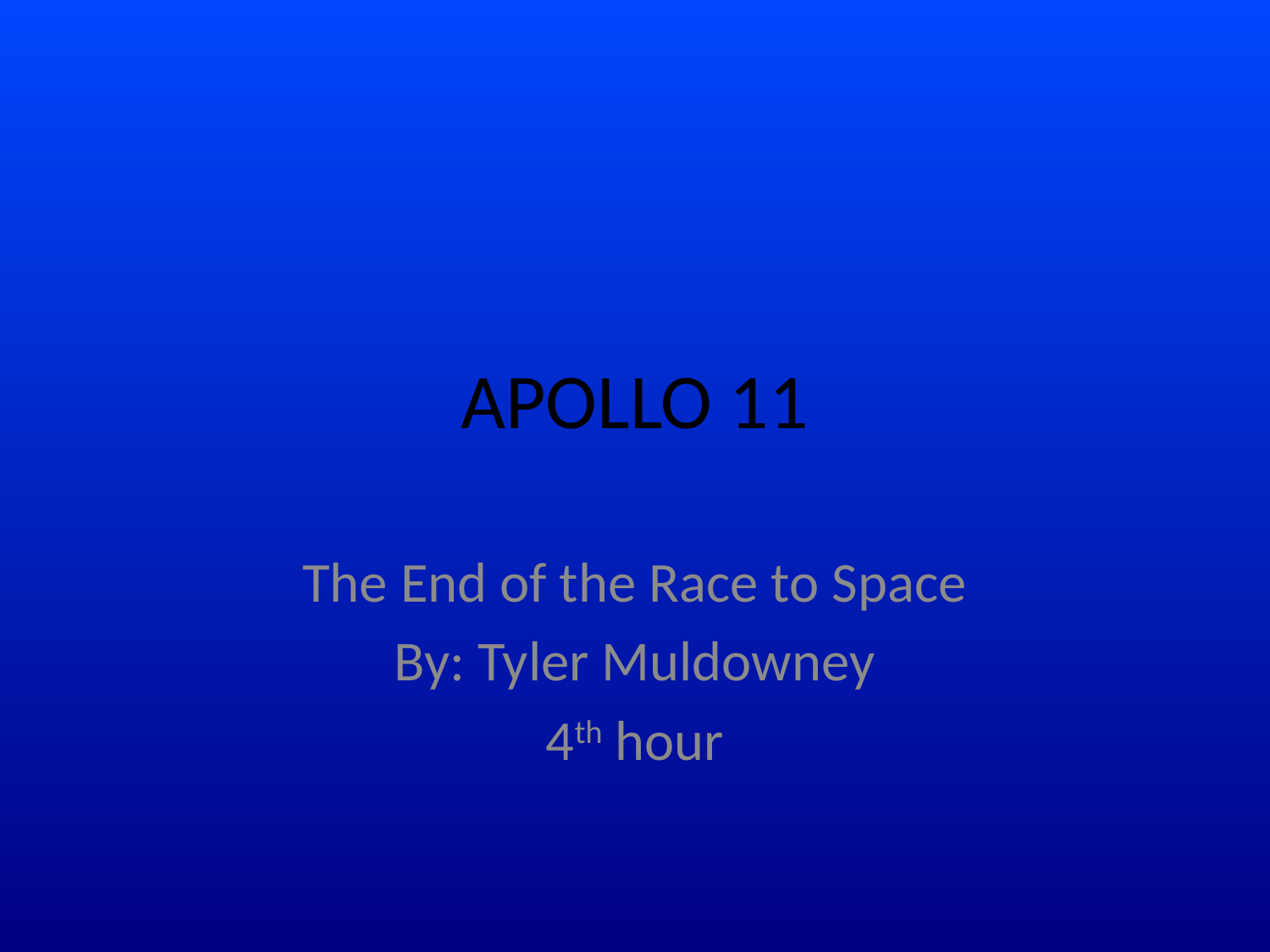

# APOLLO 11
The End of the Race to Space
By: Tyler Muldowney
4th hour